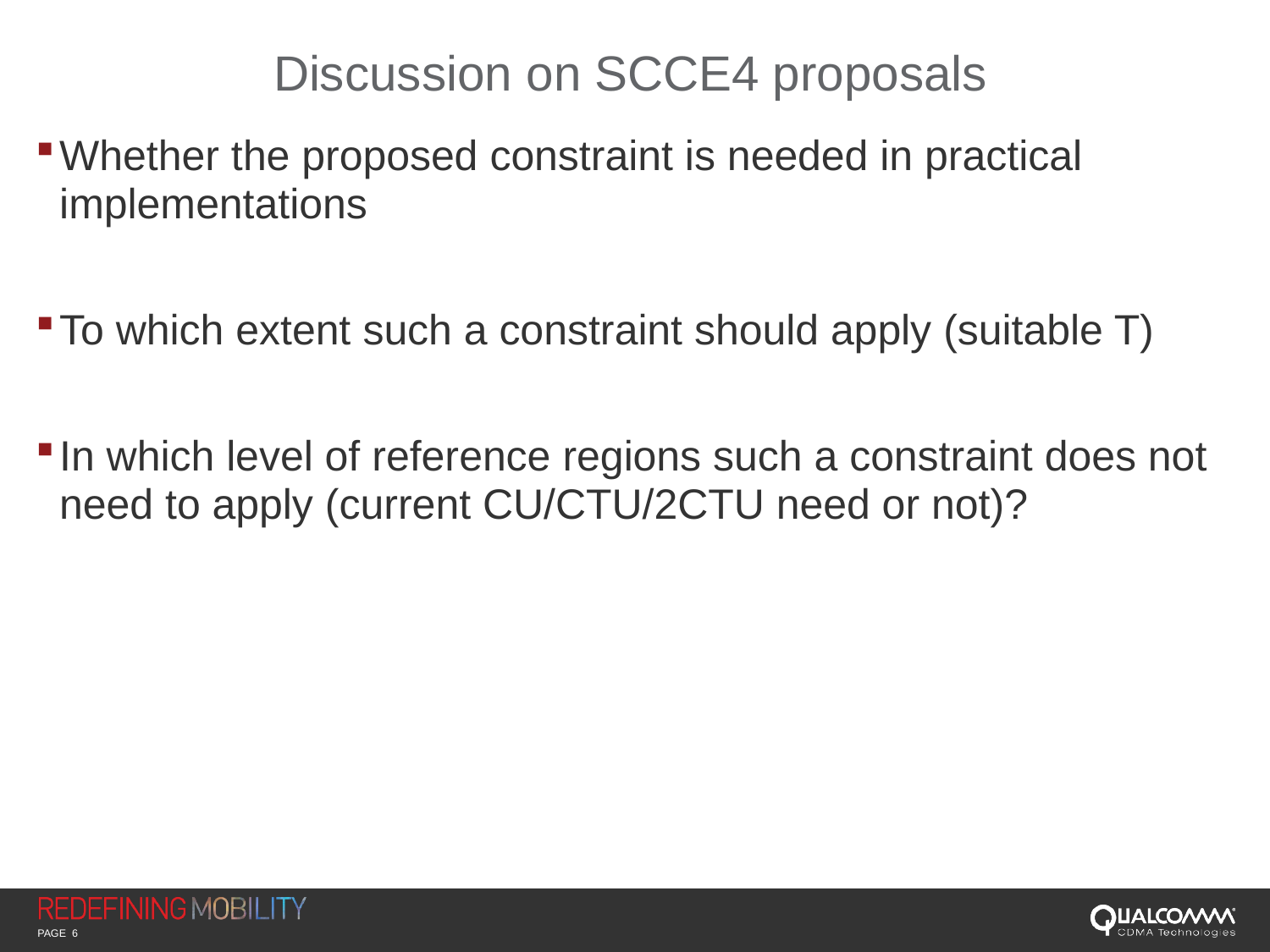

# Discussion on SCCE4 proposals
Whether the proposed constraint is needed in practical implementations

To which extent such a constraint should apply (suitable T)

In which level of reference regions such a constraint does not need to apply (current CU/CTU/2CTU need or not)?